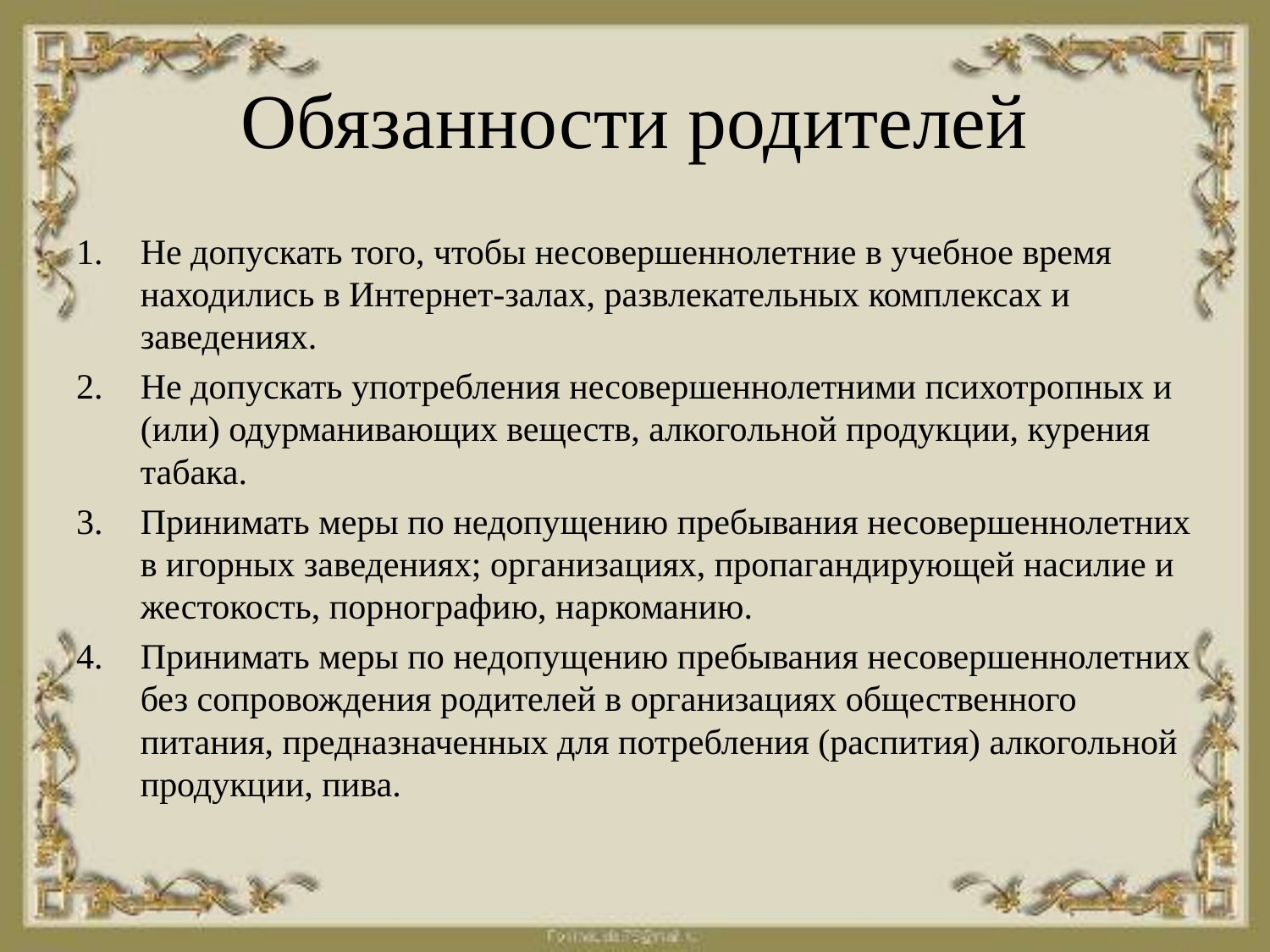

# Обязанности родителей
Не допускать того, чтобы несовершеннолетние в учебное время находились в Интернет‑залах, развлекательных комплексах и заведениях.
Не допускать употребления несовершеннолетними психотропных и (или) одурманивающих веществ, алкогольной продукции, курения табака.
Принимать меры по недопущению пребывания несовершеннолетних в игорных заведениях; организациях, пропагандирующей насилие и жестокость, порнографию, наркоманию.
Принимать меры по недопущению пребывания несовершеннолетних без сопровождения родителей в организациях общественного питания, предназначенных для потребления (распития) алкогольной  продукции, пива.